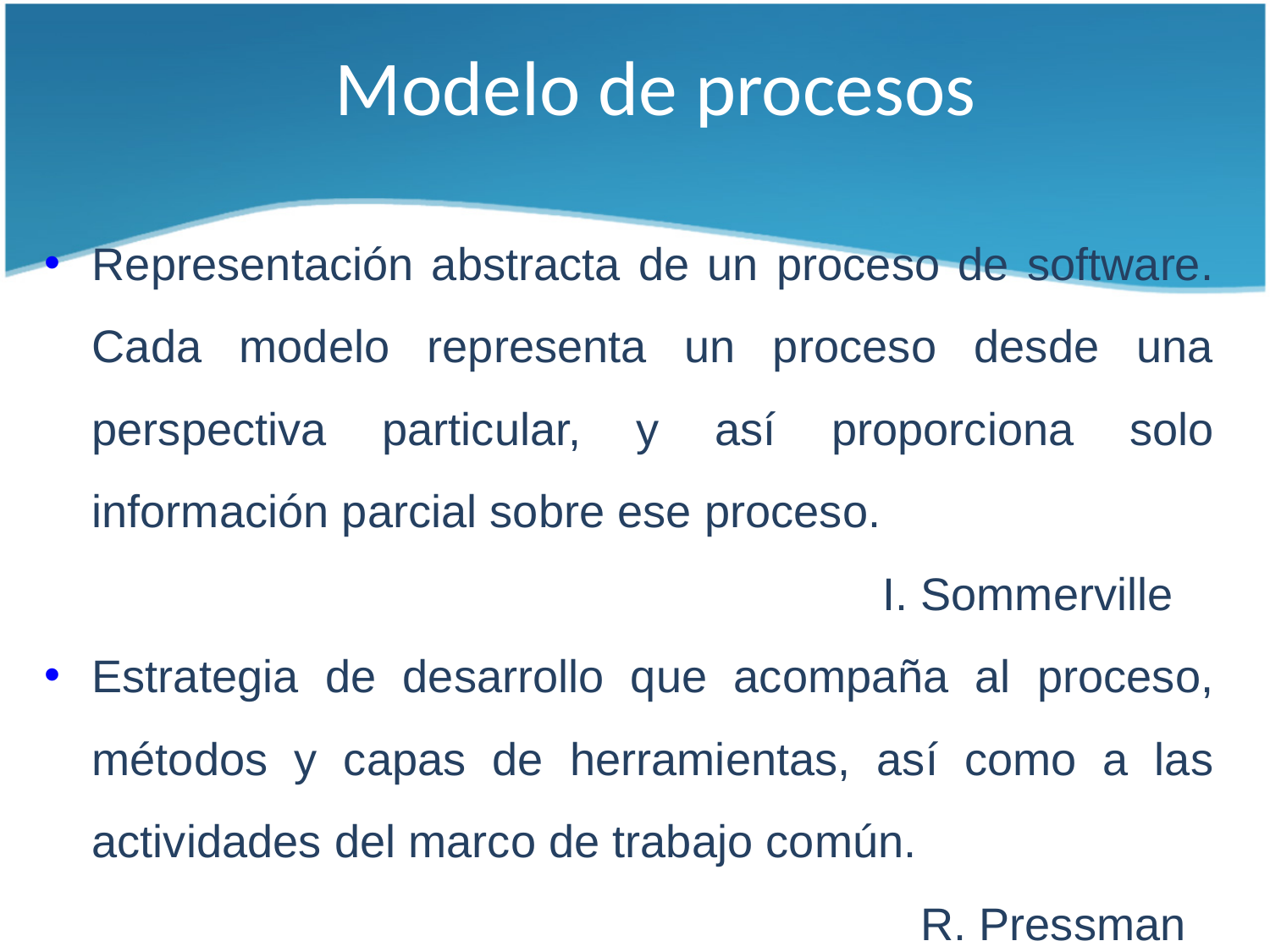

Modelo de procesos
Representación abstracta de un proceso de software. Cada modelo representa un proceso desde una perspectiva particular, y así proporciona solo información parcial sobre ese proceso.
                                                                  I. Sommerville
Estrategia de desarrollo que acompaña al proceso, métodos y capas de herramientas, así como a las actividades del marco de trabajo común.
                                                                     R. Pressman